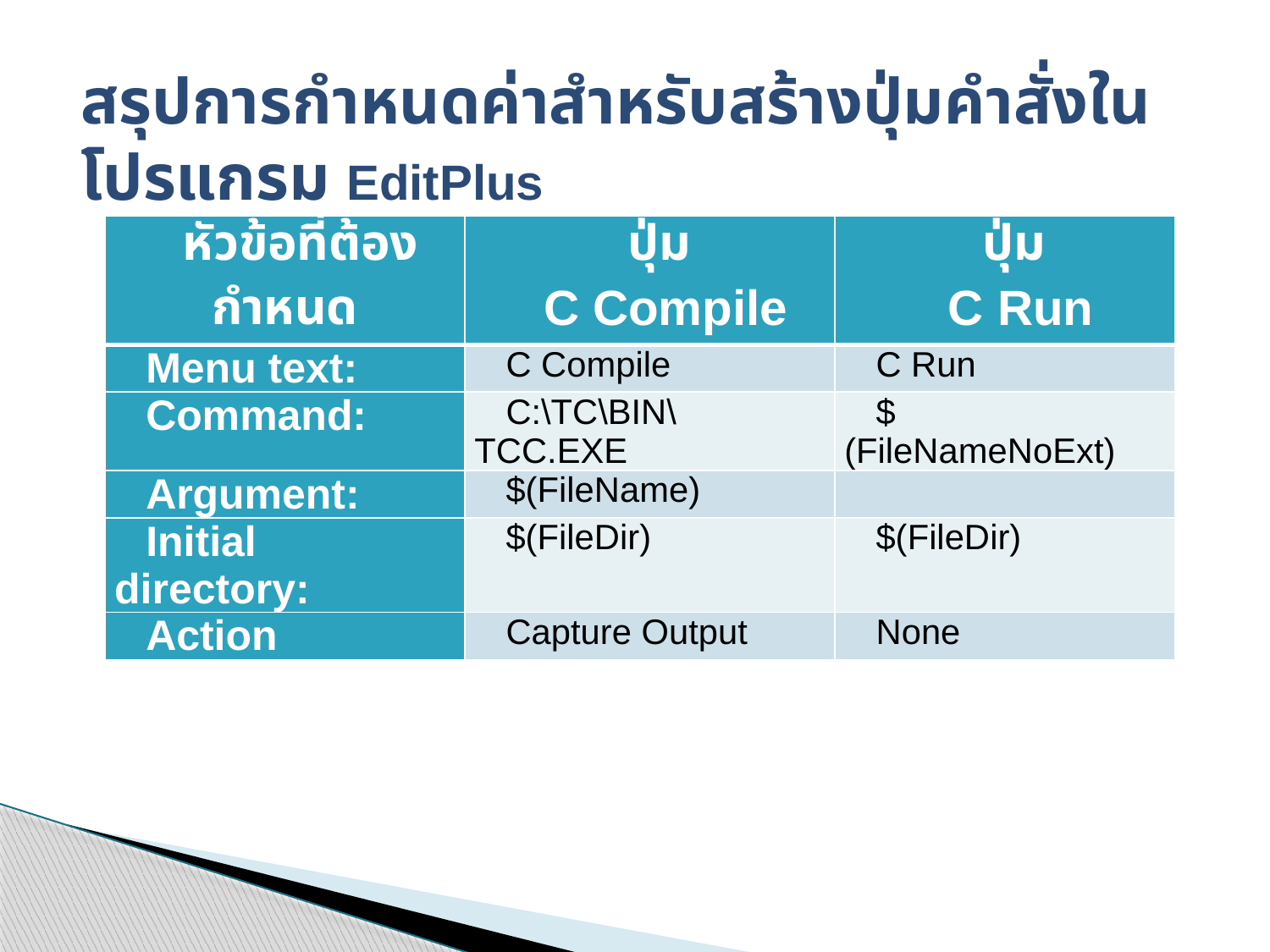

# สรุปการกำหนดค่าสำหรับสร้างปุ่มคำสั่งในโปรแกรม EditPlus
| หัวข้อที่ต้องกำหนด | ปุ่ม C Compile | ปุ่ม C Run |
| --- | --- | --- |
| Menu text: | C Compile | C Run |
| Command: | C:\TC\BIN\TCC.EXE | $(FileNameNoExt) |
| Argument: | $(FileName) |  |
| Initial directory: | $(FileDir) | $(FileDir) |
| Action | Capture Output | None |